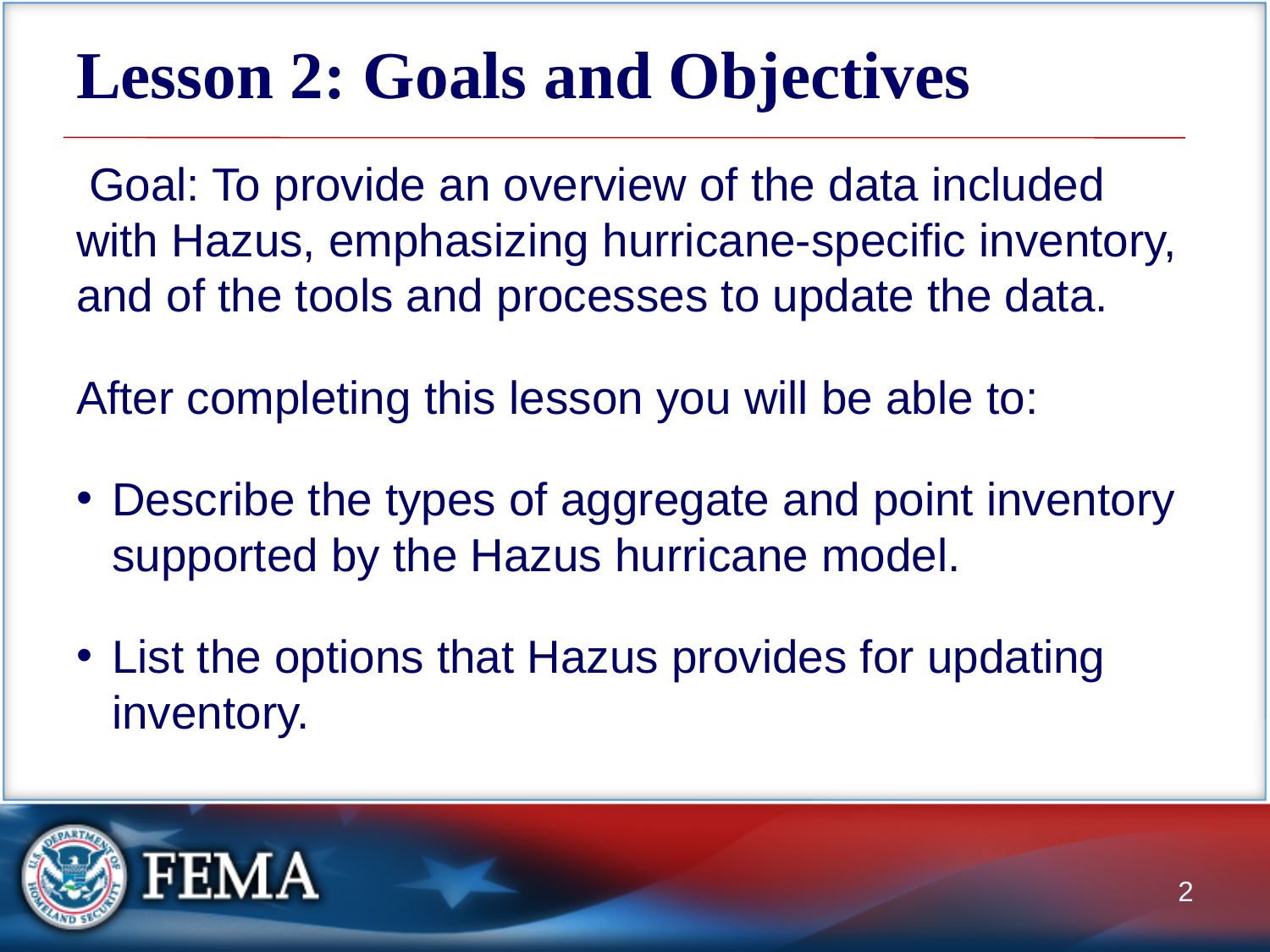

# Lesson 2: Goals and Objectives
 Goal: To provide an overview of the data included with Hazus, emphasizing hurricane-specific inventory, and of the tools and processes to update the data.
After completing this lesson you will be able to:
Describe the types of aggregate and point inventory supported by the Hazus hurricane model.
List the options that Hazus provides for updating inventory.
2